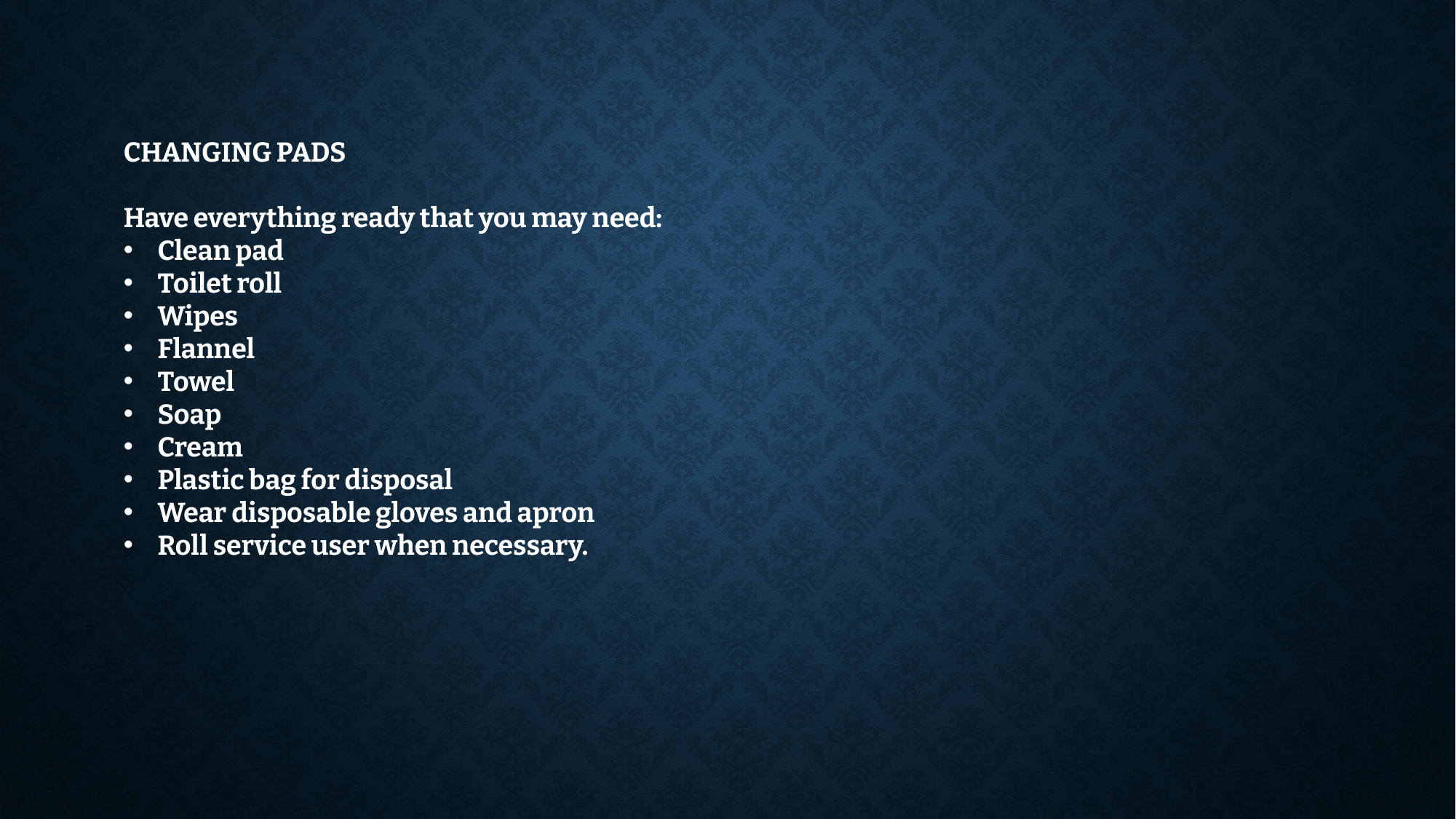

CHANGING PADS

Have everything ready that you may need:
Clean pad
Toilet roll
Wipes
Flannel
Towel
Soap
Cream
Plastic bag for disposal
Wear disposable gloves and apron
Roll service user when necessary.